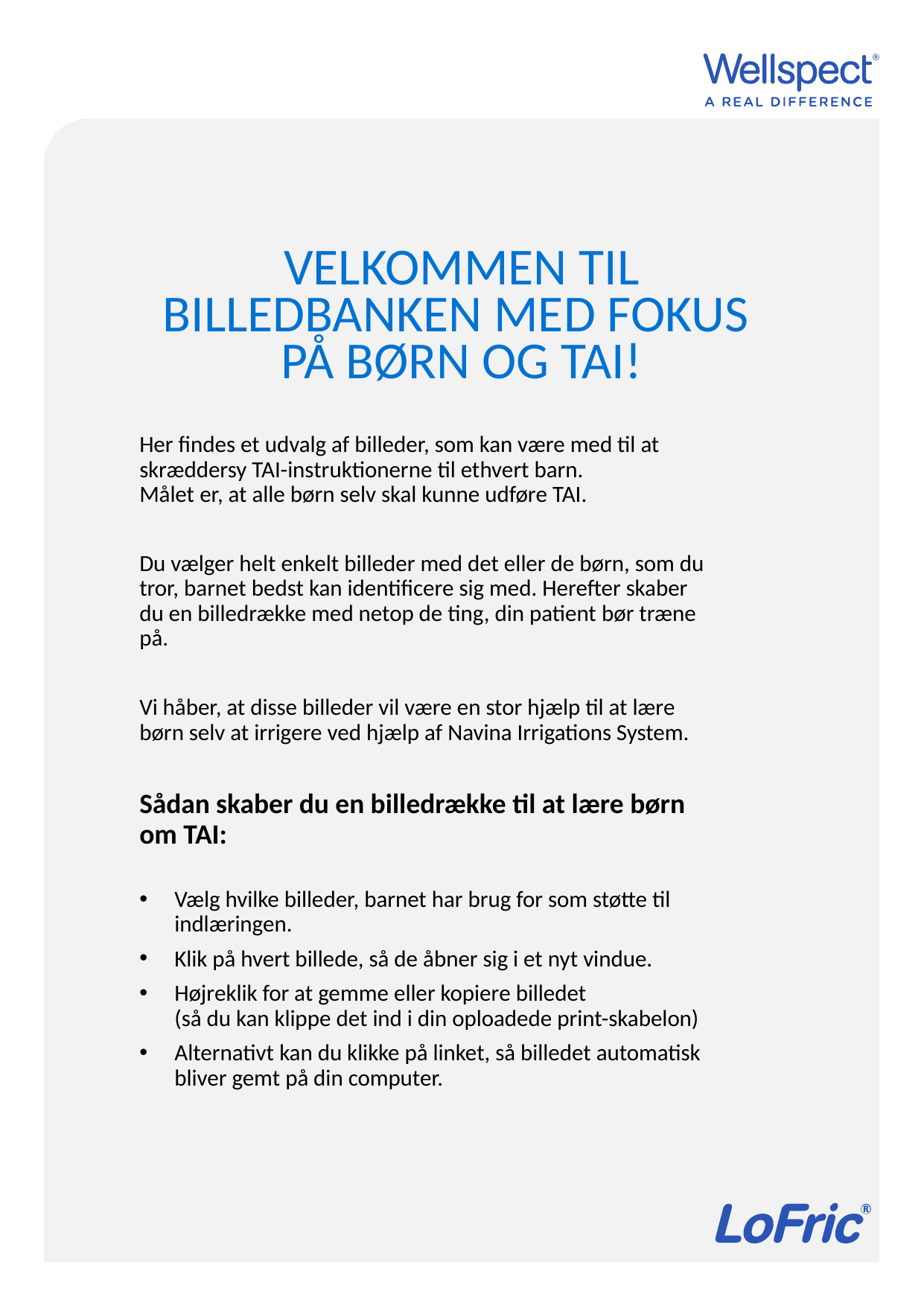

# Velkommen til billedbanken med fokus på børn og TAI!
Her findes et udvalg af billeder, som kan være med til at skræddersy TAI-instruktionerne til ethvert barn.
Målet er, at alle børn selv skal kunne udføre TAI.

Du vælger helt enkelt billeder med det eller de børn, som du tror, barnet bedst kan identificere sig med. Herefter skaber du en billedrække med netop de ting, din patient bør træne på.

Vi håber, at disse billeder vil være en stor hjælp til at lære børn selv at irrigere ved hjælp af Navina Irrigations System.

Sådan skaber du en billedrække til at lære børn om TAI:
Vælg hvilke billeder, barnet har brug for som støtte til indlæringen.
Klik på hvert billede, så de åbner sig i et nyt vindue.
Højreklik for at gemme eller kopiere billedet
(så du kan klippe det ind i din oploadede print-skabelon)
Alternativt kan du klikke på linket, så billedet automatisk bliver gemt på din computer.